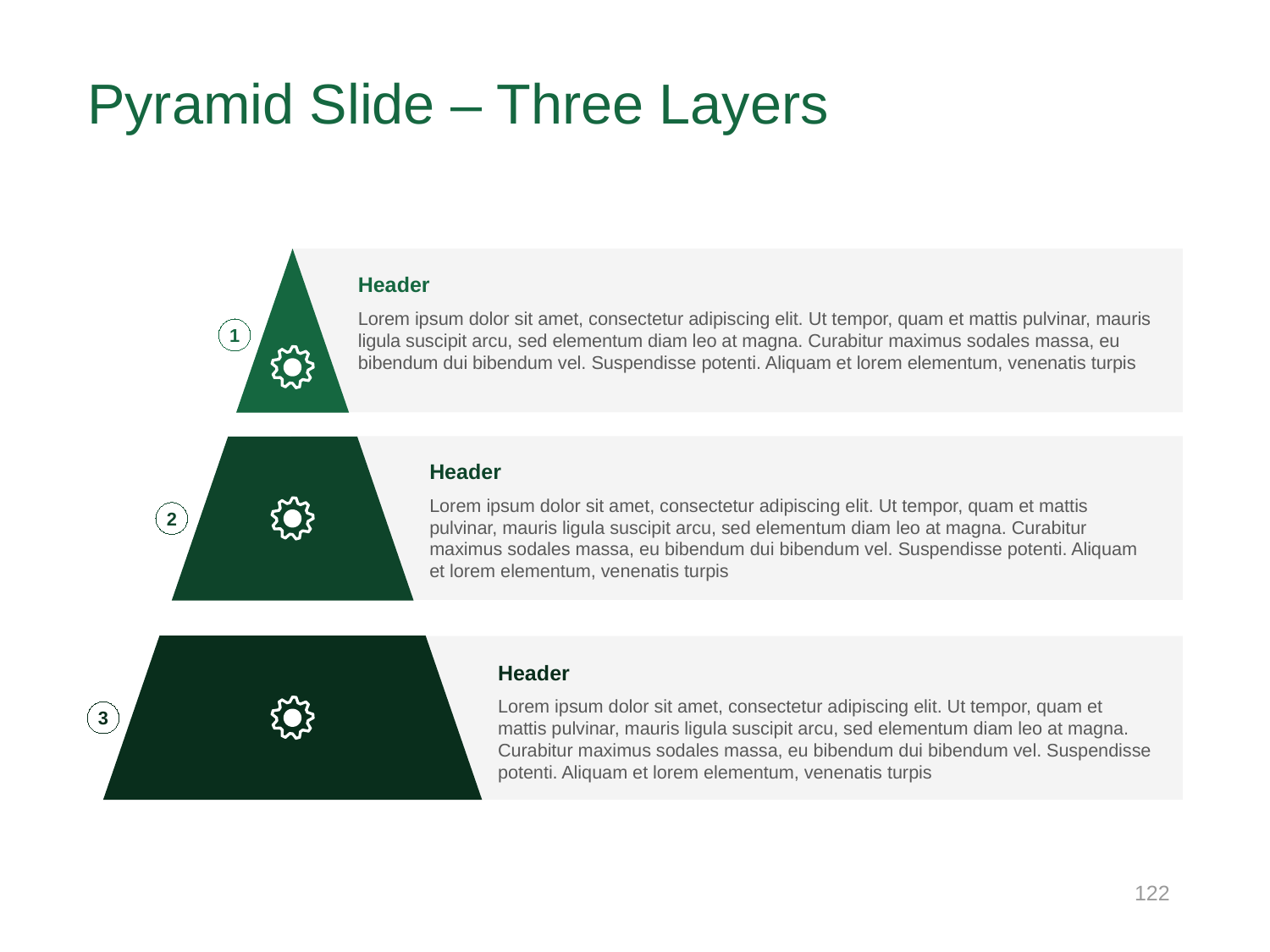

# Pyramid Slide – Three Layers

Header
Lorem ipsum dolor sit amet, consectetur adipiscing elit. Ut tempor, quam et mattis pulvinar, mauris ligula suscipit arcu, sed elementum diam leo at magna. Curabitur maximus sodales massa, eu bibendum dui bibendum vel. Suspendisse potenti. Aliquam et lorem elementum, venenatis turpis
1

Header

Lorem ipsum dolor sit amet, consectetur adipiscing elit. Ut tempor, quam et mattis pulvinar, mauris ligula suscipit arcu, sed elementum diam leo at magna. Curabitur maximus sodales massa, eu bibendum dui bibendum vel. Suspendisse potenti. Aliquam et lorem elementum, venenatis turpis
2

Header

Lorem ipsum dolor sit amet, consectetur adipiscing elit. Ut tempor, quam et mattis pulvinar, mauris ligula suscipit arcu, sed elementum diam leo at magna. Curabitur maximus sodales massa, eu bibendum dui bibendum vel. Suspendisse potenti. Aliquam et lorem elementum, venenatis turpis
3
122